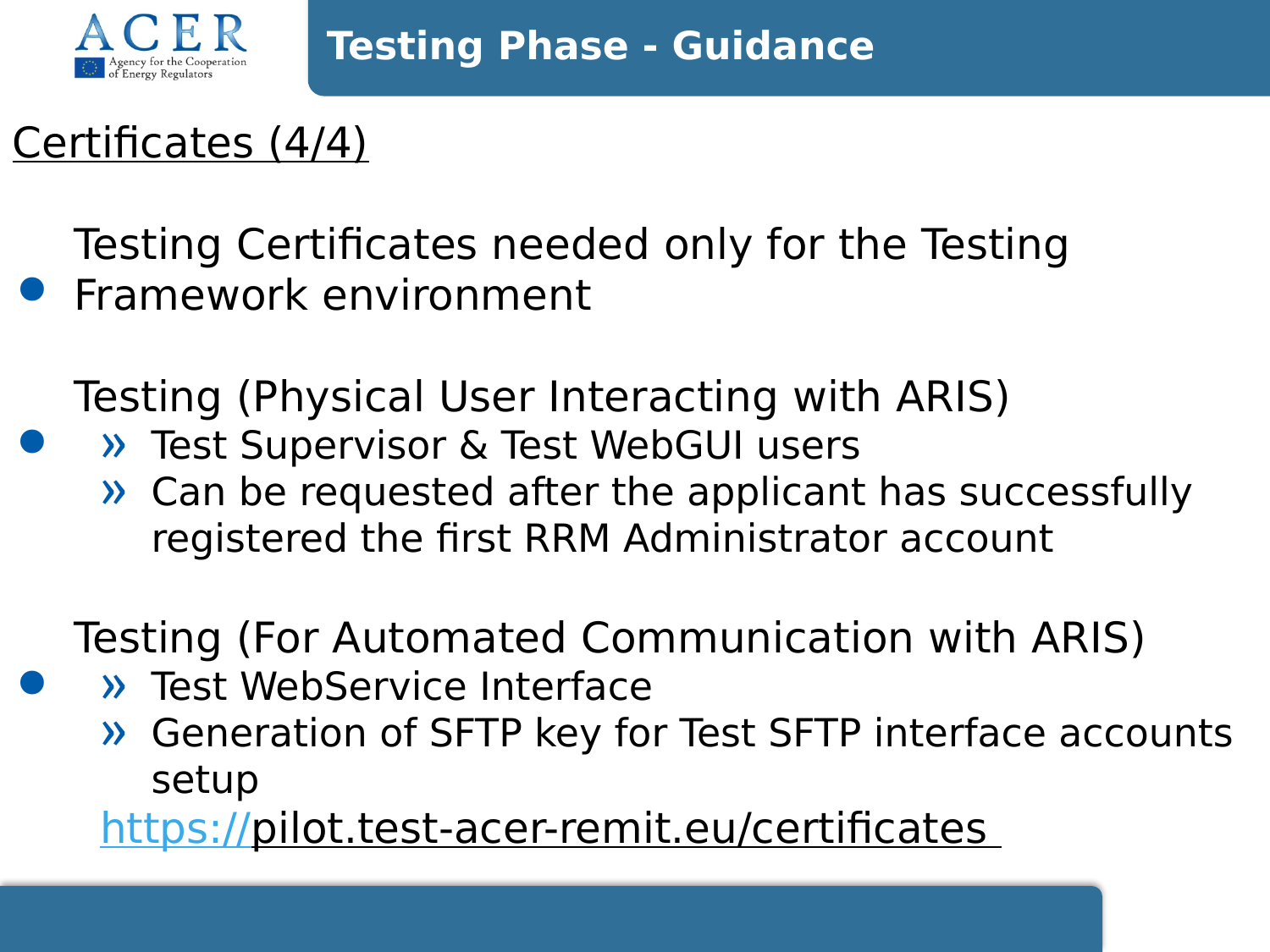

Testing Phase - Guidance
Certificates (4/4)

Testing Certificates needed only for the Testing Framework environment

Testing (Physical User Interacting with ARIS)
Test Supervisor & Test WebGUI users
Can be requested after the applicant has successfully registered the first RRM Administrator account

Testing (For Automated Communication with ARIS)
Test WebService Interface
Generation of SFTP key for Test SFTP interface accounts setup
https://pilot.test-acer-remit.eu/certificates

Use the correct forms for requesting Production and Test certificates (they differ)